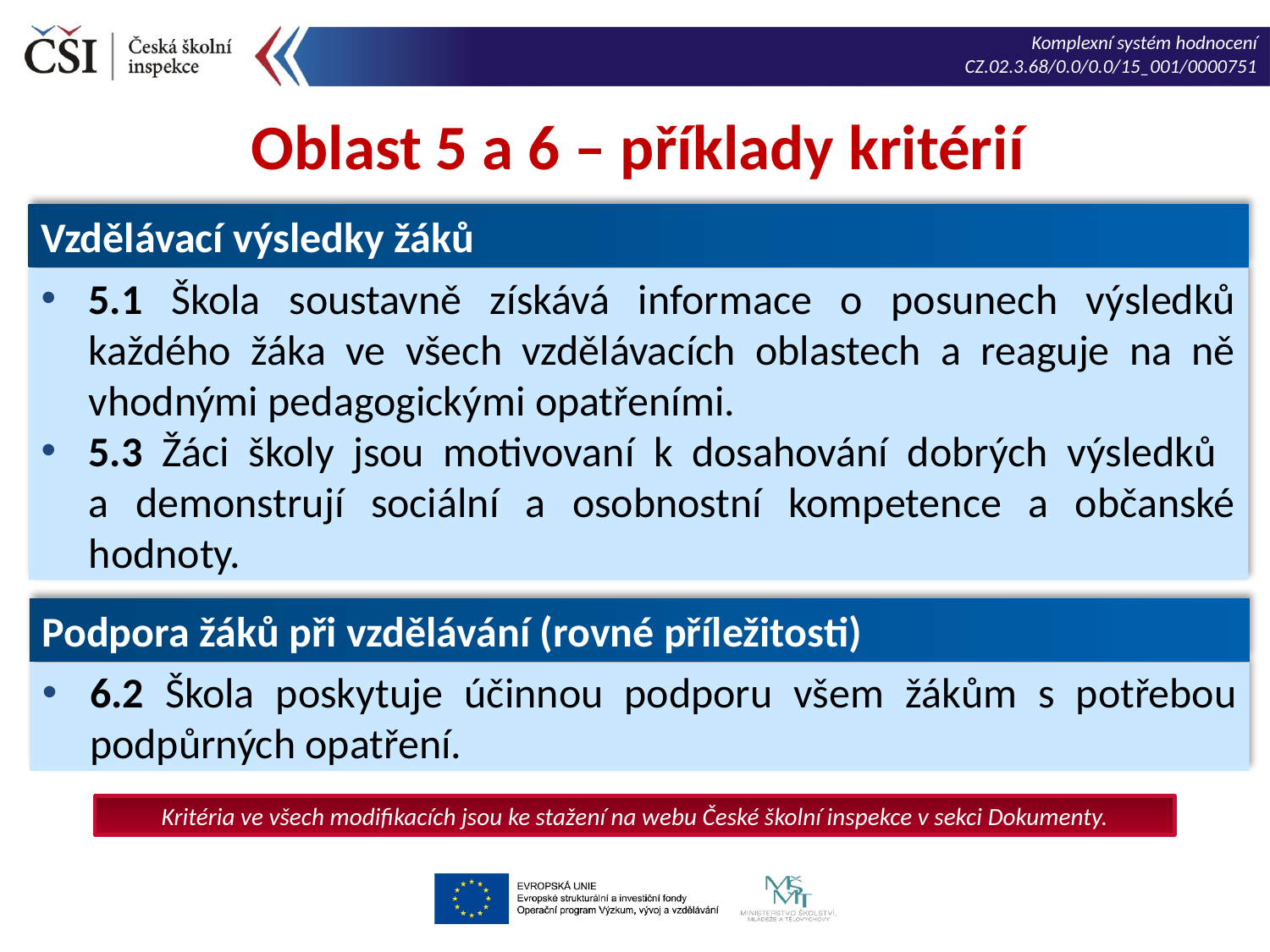

Oblast 5 a 6 – příklady kritérií
Vzdělávací výsledky žáků
5.1 Škola soustavně získává informace o posunech výsledků každého žáka ve všech vzdělávacích oblastech a reaguje na ně vhodnými pedagogickými opatřeními.
5.3 Žáci školy jsou motivovaní k dosahování dobrých výsledků
a demonstrují sociální a osobnostní kompetence a občanské hodnoty.
Podpora žáků při vzdělávání (rovné příležitosti)
6.2 Škola poskytuje účinnou podporu všem žákům s potřebou podpůrných opatření.
Kritéria ve všech modifikacích jsou ke stažení na webu České školní inspekce v sekci Dokumenty.